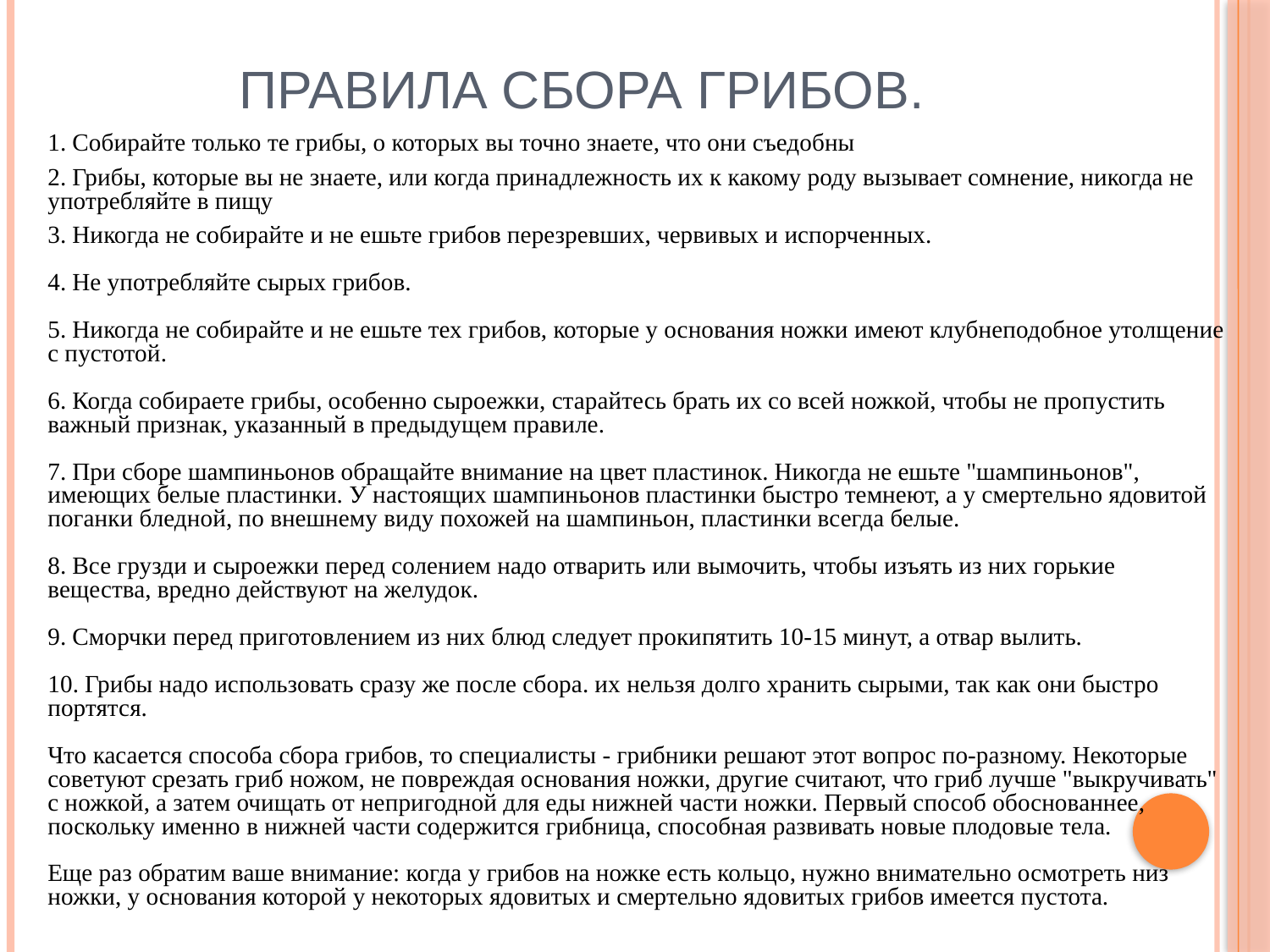

# ПРАВИЛА СБОРА ГРИБОВ.
1. Собирайте только те грибы, о которых вы точно знаете, что они съедобны
2. Грибы, которые вы не знаете, или когда принадлежность их к какому роду вызывает сомнение, никогда не употребляйте в пищу
3. Никогда не собирайте и не ешьте грибов перезревших, червивых и испорченных. 
4. Не употребляйте сырых грибов. 
5. Никогда не собирайте и не ешьте тех грибов, которые у основания ножки имеют клубнеподобное утолщение с пустотой. 
6. Когда собираете грибы, особенно сыроежки, старайтесь брать их со всей ножкой, чтобы не пропустить важный признак, указанный в предыдущем правиле. 
7. При сборе шампиньонов обращайте внимание на цвет пластинок. Никогда не ешьте "шампиньонов", имеющих белые пластинки. У настоящих шампиньонов пластинки быстро темнеют, а у смертельно ядовитой поганки бледной, по внешнему виду похожей на шампиньон, пластинки всегда белые. 
8. Все грузди и сыроежки перед солением надо отварить или вымочить, чтобы изъять из них горькие вещества, вредно действуют на желудок. 
9. Сморчки перед приготовлением из них блюд следует прокипятить 10-15 минут, а отвар вылить. 
10. Грибы надо использовать сразу же после сбора. их нельзя долго хранить сырыми, так как они быстро портятся. 
Что касается способа сбора грибов, то специалисты - грибники решают этот вопрос по-разному. Некоторые советуют срезать гриб ножом, не повреждая основания ножки, другие считают, что гриб лучше "выкручивать" с ножкой, а затем очищать от непригодной для еды нижней части ножки. Первый способ обоснованнее, поскольку именно в нижней части содержится грибница, способная развивать новые плодовые тела. 
Еще раз обратим ваше внимание: когда у грибов на ножке есть кольцо, нужно внимательно осмотреть низ ножки, у основания которой у некоторых ядовитых и смертельно ядовитых грибов имеется пустота.